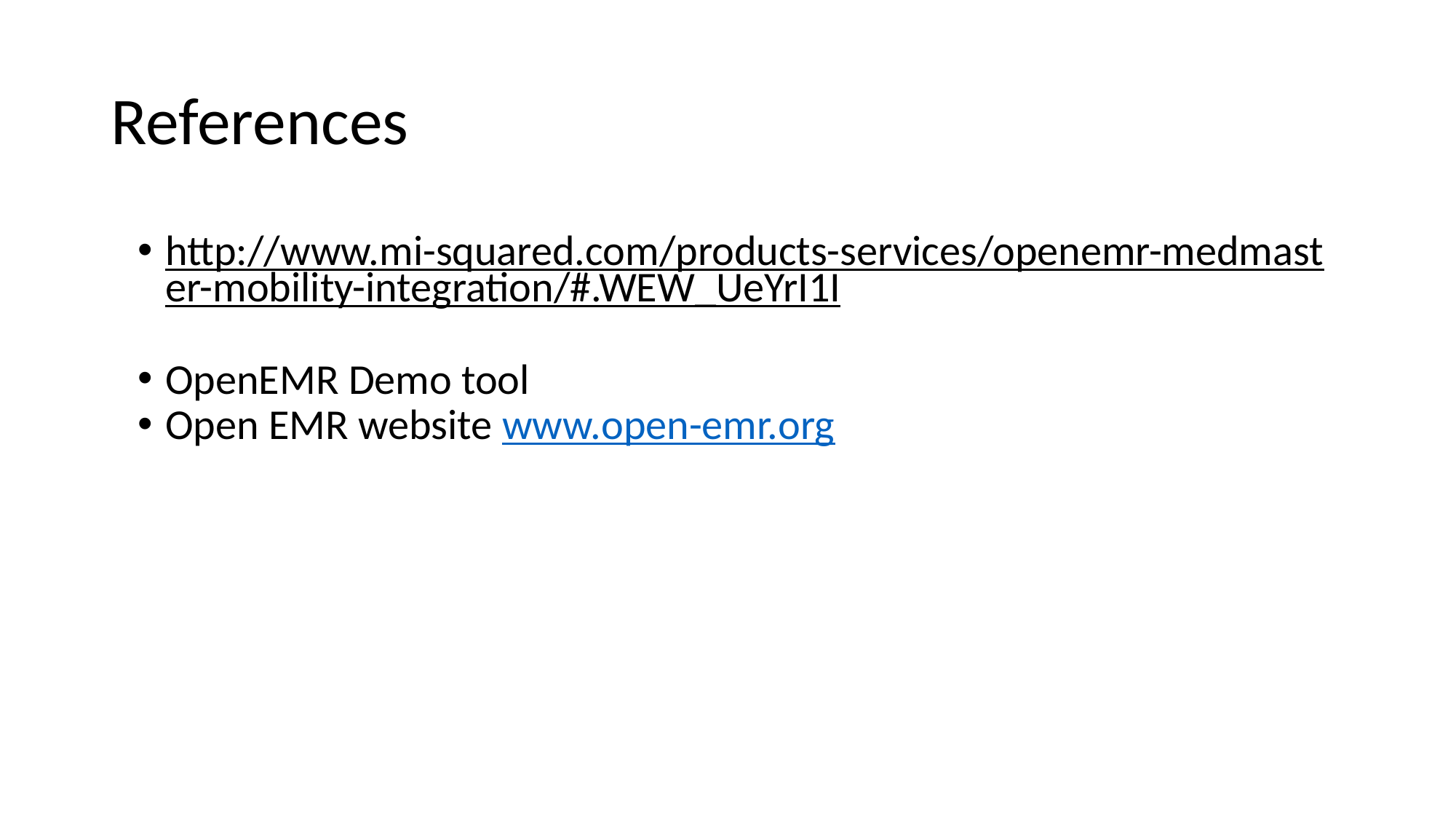

# References
http://www.mi-squared.com/products-services/openemr-medmaster-mobility-integration/#.WEW_UeYrI1I
OpenEMR Demo tool
Open EMR website www.open-emr.org